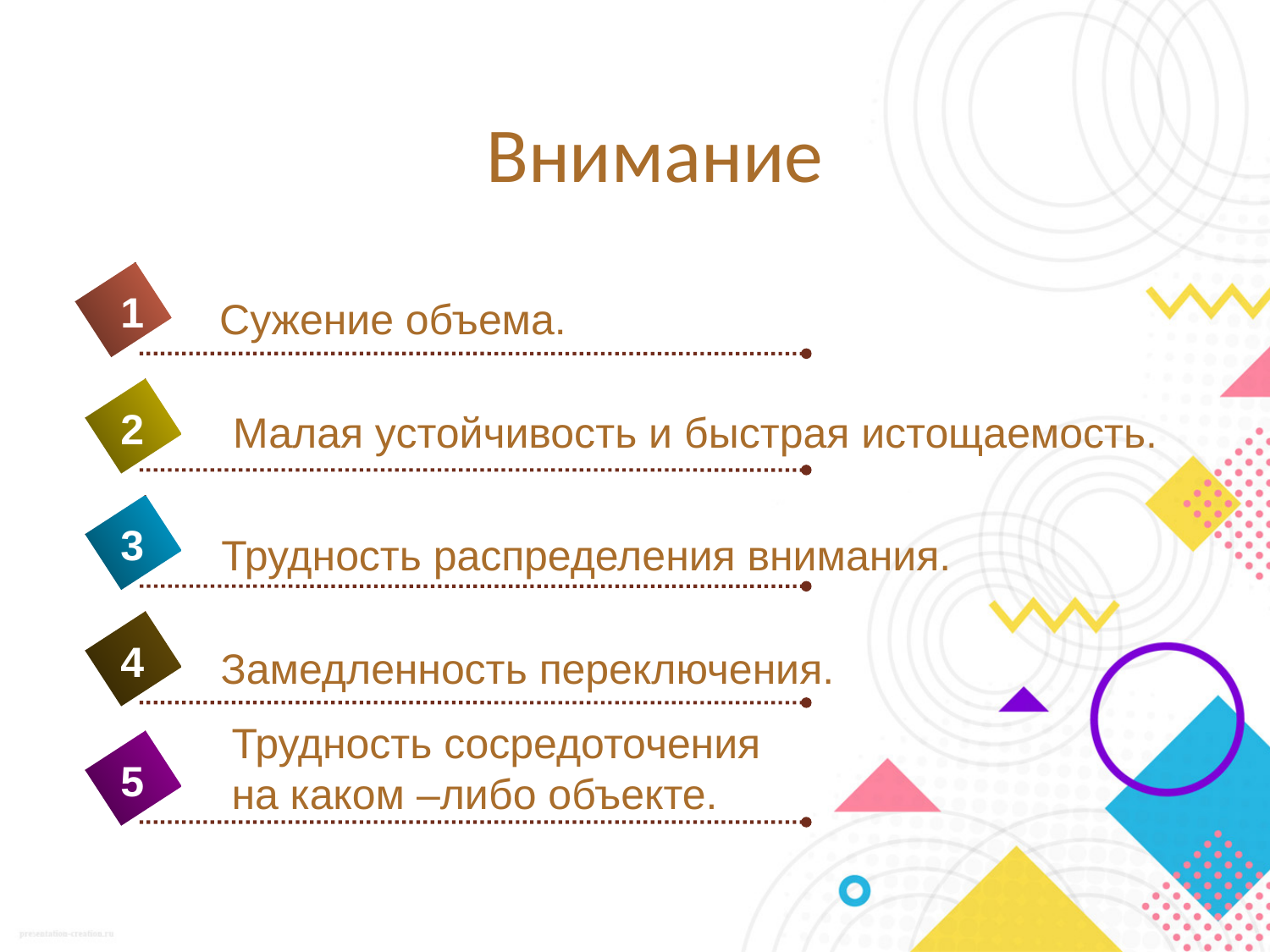

# Внимание

1
Сужение объема.

2
Малая устойчивость и быстрая истощаемость.

3
Трудность распределения внимания.

4
Замедленность переключения.

Трудность сосредоточения
на каком –либо объекте.

5